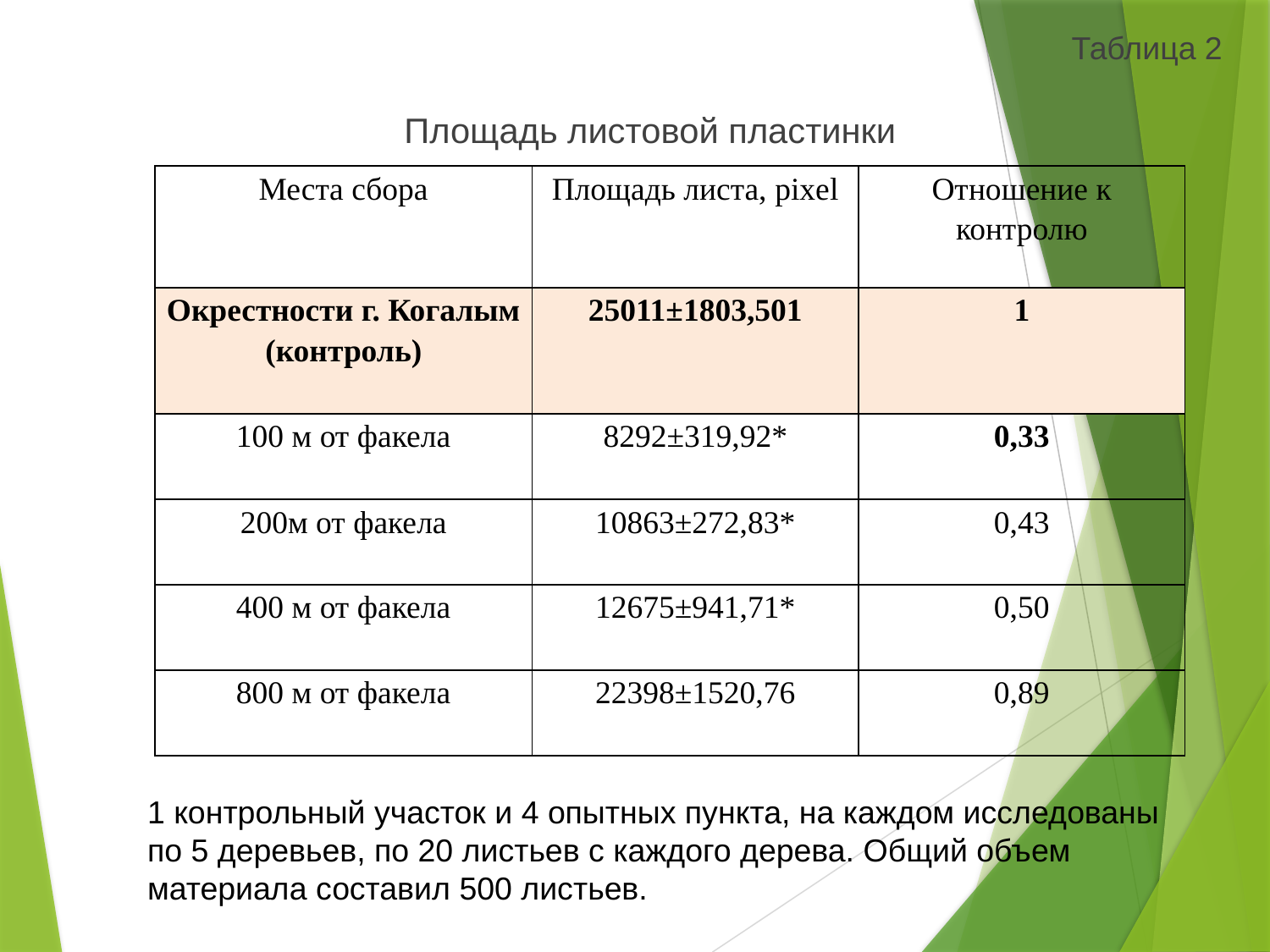

Таблица 2
Площадь листовой пластинки
| Места сбора | Площадь листа, pixel | Отношение к контролю |
| --- | --- | --- |
| Окрестности г. Когалым (контроль) | 25011±1803,501 | 1 |
| 100 м от факела | 8292±319,92\* | 0,33 |
| 200м от факела | 10863±272,83\* | 0,43 |
| 400 м от факела | 12675±941,71\* | 0,50 |
| 800 м от факела | 22398±1520,76 | 0,89 |
1 контрольный участок и 4 опытных пункта, на каждом исследованы по 5 деревьев, по 20 листьев с каждого дерева. Общий объем материала составил 500 листьев.